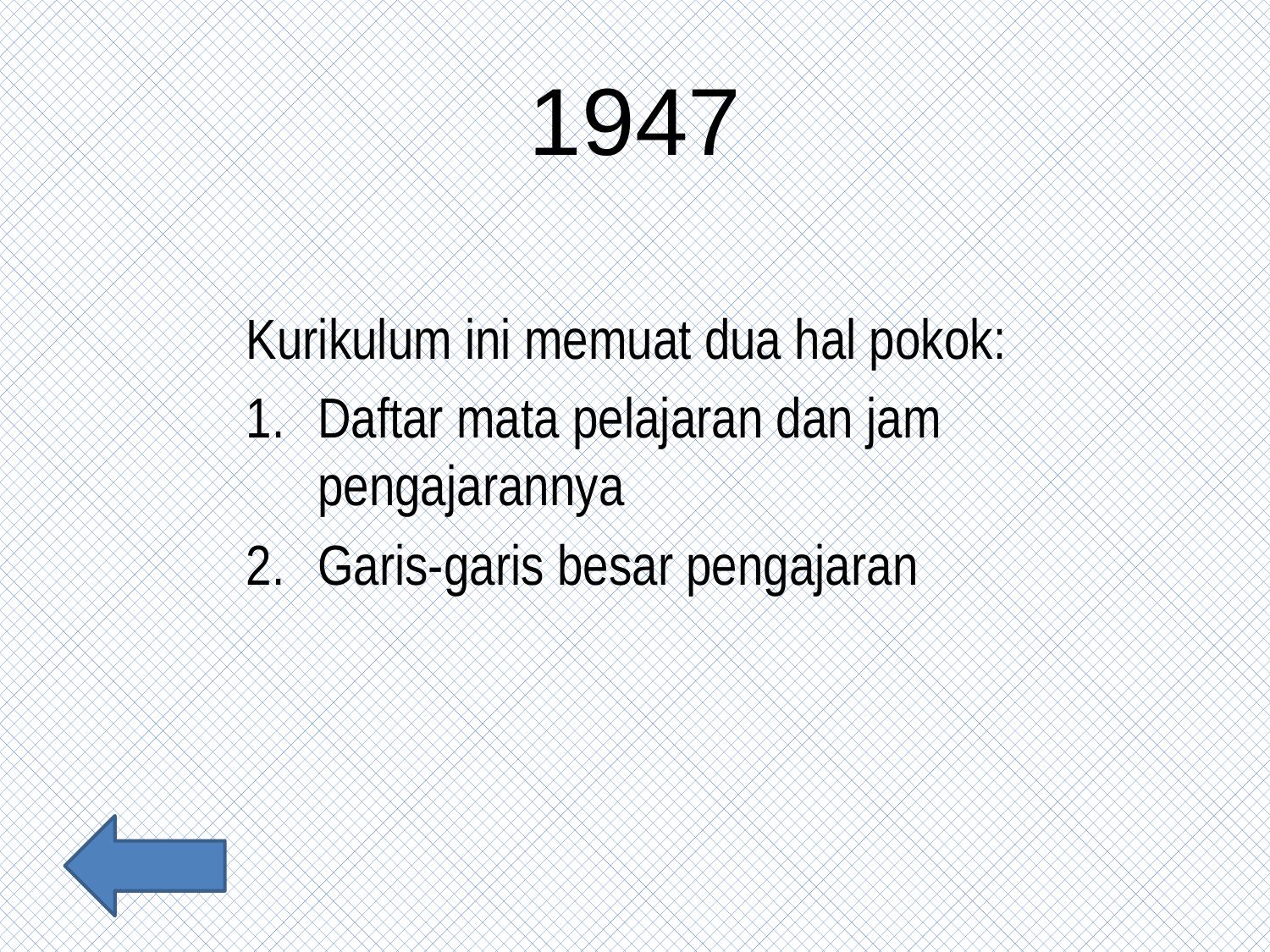

# 1947
Kurikulum ini memuat dua hal pokok:
Daftar mata pelajaran dan jam pengajarannya
Garis-garis besar pengajaran